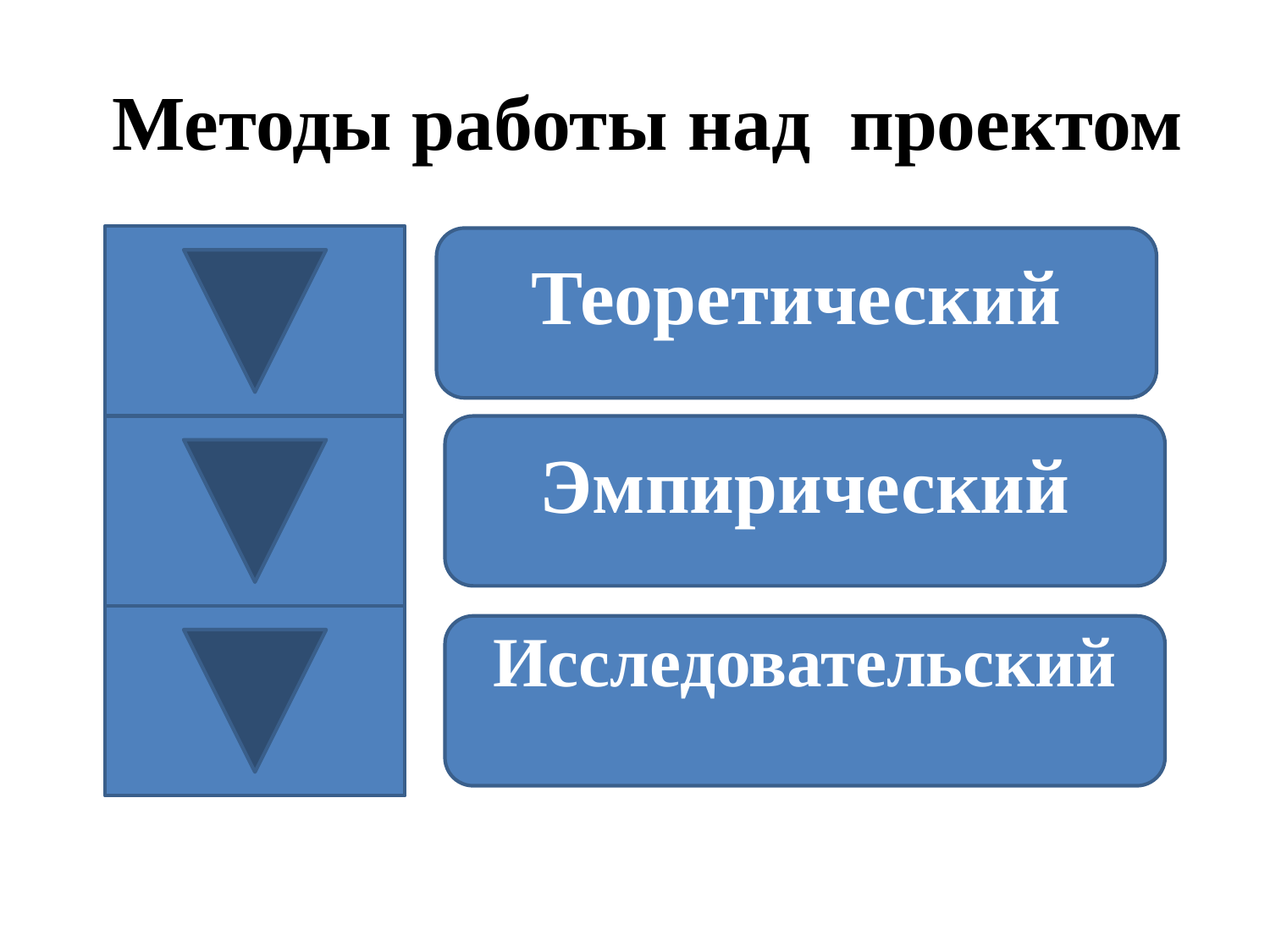

Методы работы над  проектом

Теоретический

Эмпирический

Исследовательский